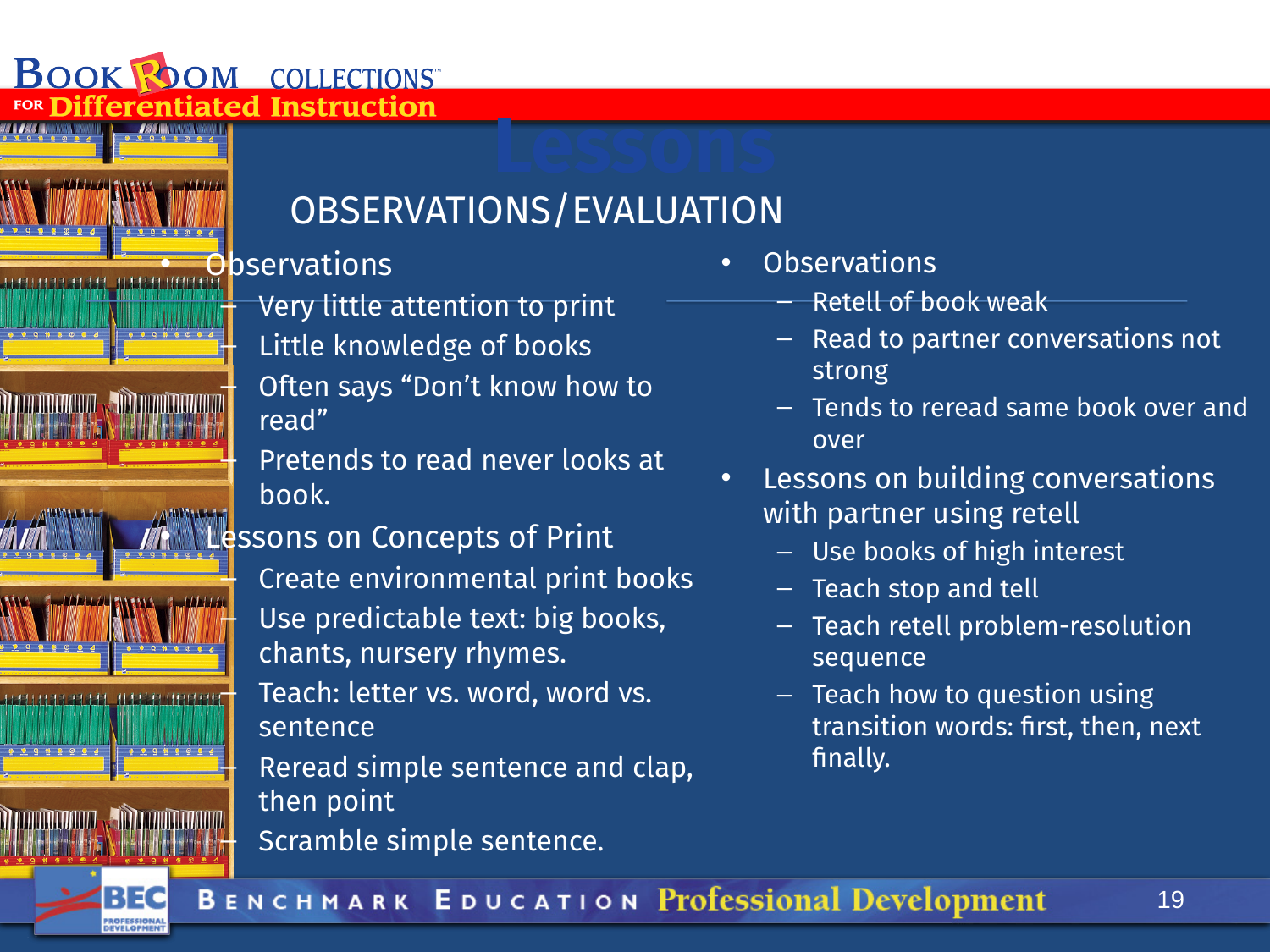

# Lessons
Observations/evaluation
Observations
Very little attention to print
Little knowledge of books
Often says “Don’t know how to read”
Pretends to read never looks at book.
Lessons on Concepts of Print
Create environmental print books
Use predictable text: big books, chants, nursery rhymes.
Teach: letter vs. word, word vs. sentence
Reread simple sentence and clap, then point
Scramble simple sentence.

Observations
Retell of book weak
Read to partner conversations not strong
Tends to reread same book over and over
Lessons on building conversations with partner using retell
Use books of high interest
Teach stop and tell
Teach retell problem-resolution sequence
Teach how to question using transition words: first, then, next finally.